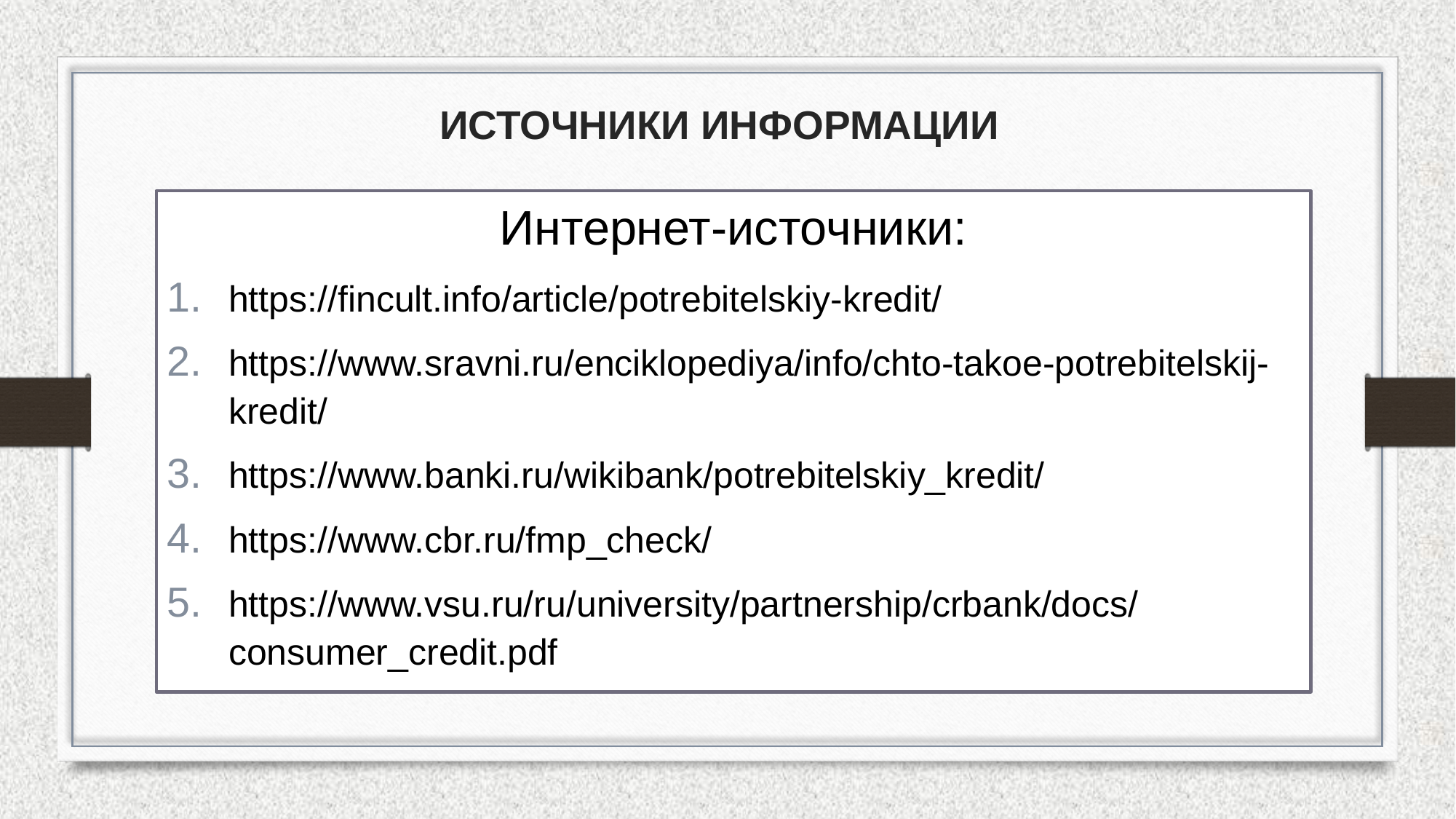

# ИСТОЧНИКИ ИНФОРМАЦИИ
Интернет-источники:
https://fincult.info/article/potrebitelskiy-kredit/
https://www.sravni.ru/enciklopediya/info/chto-takoe-potrebitelskij-kredit/
https://www.banki.ru/wikibank/potrebitelskiy_kredit/
https://www.cbr.ru/fmp_check/
https://www.vsu.ru/ru/university/partnership/crbank/docs/consumer_credit.pdf